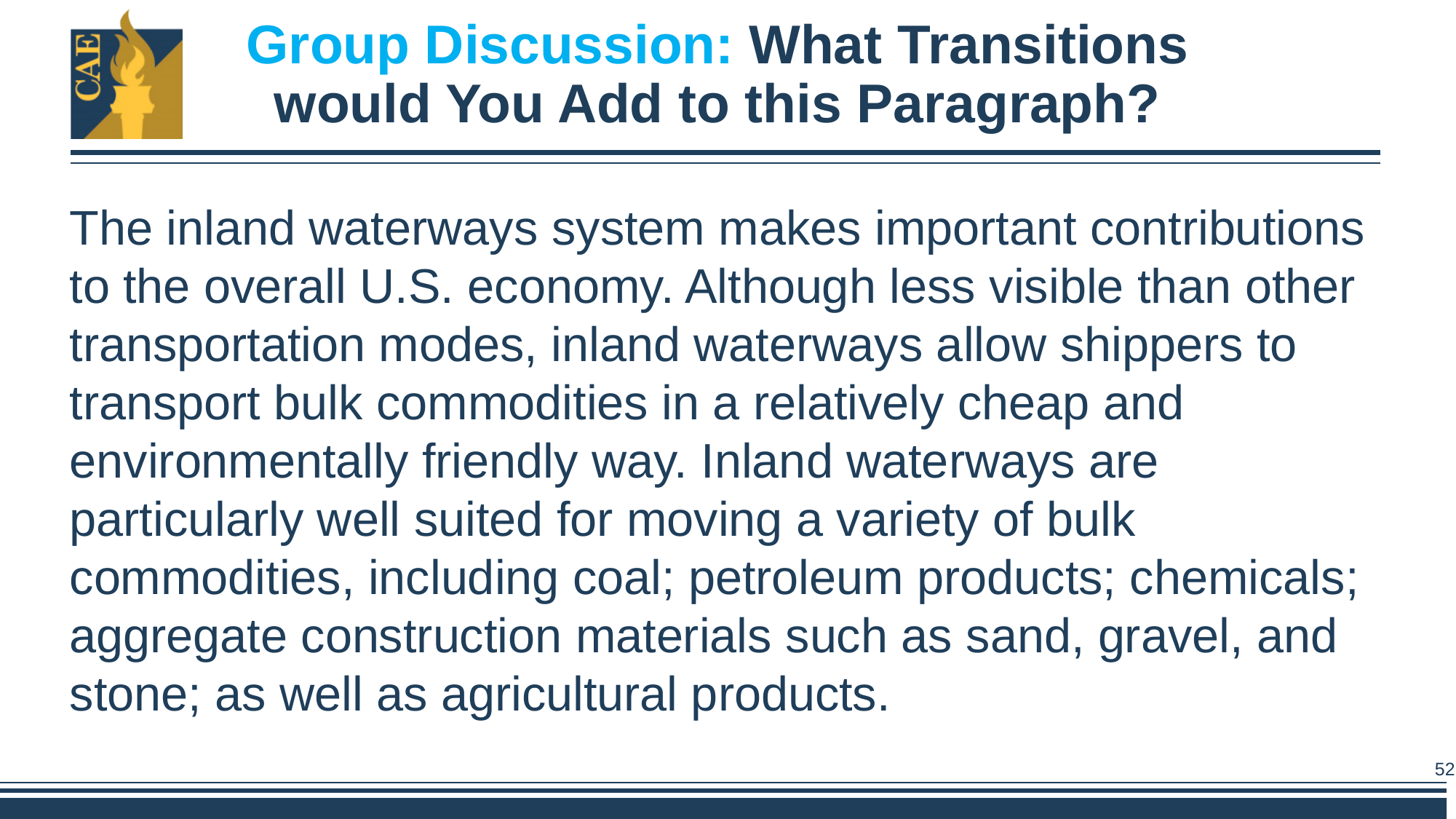

# Group Discussion: What Transitions would You Add to this Paragraph?
The inland waterways system makes important contributions to the overall U.S. economy. Although less visible than other transportation modes, inland waterways allow shippers to transport bulk commodities in a relatively cheap and environmentally friendly way. Inland waterways are particularly well suited for moving a variety of bulk commodities, including coal; petroleum products; chemicals; aggregate construction materials such as sand, gravel, and stone; as well as agricultural products.
52